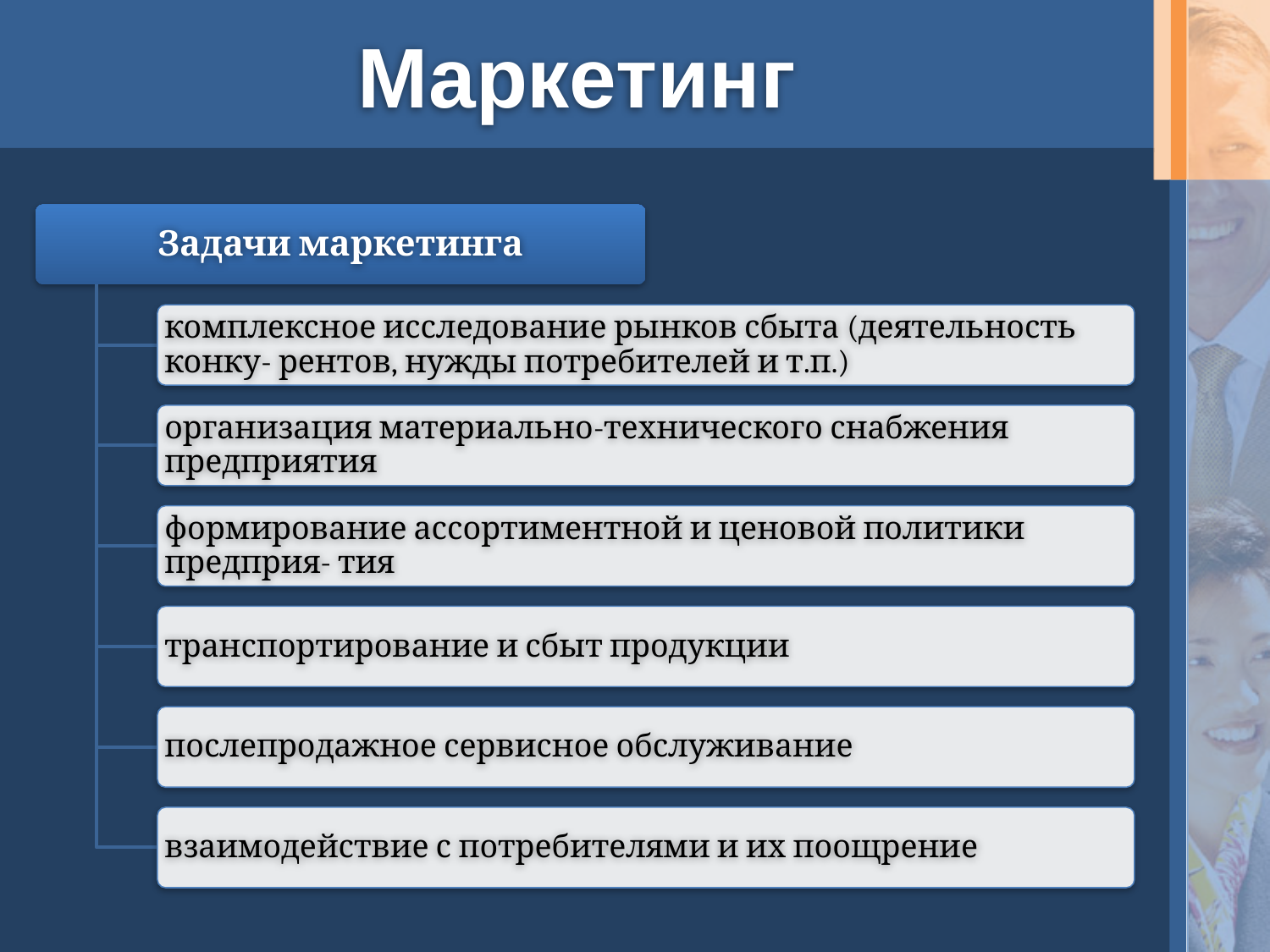

# Маркетинг

Задачи маркетинга

комплексное исследование рынков сбыта (деятельность конку- рентов, нужды потребителей и т.п.)

организация материально-технического снабжения предприятия

формирование ассортиментной и ценовой политики предприя- тия

транспортирование и сбыт продукции

послепродажное сервисное обслуживание

взаимодействие с потребителями и их поощрение